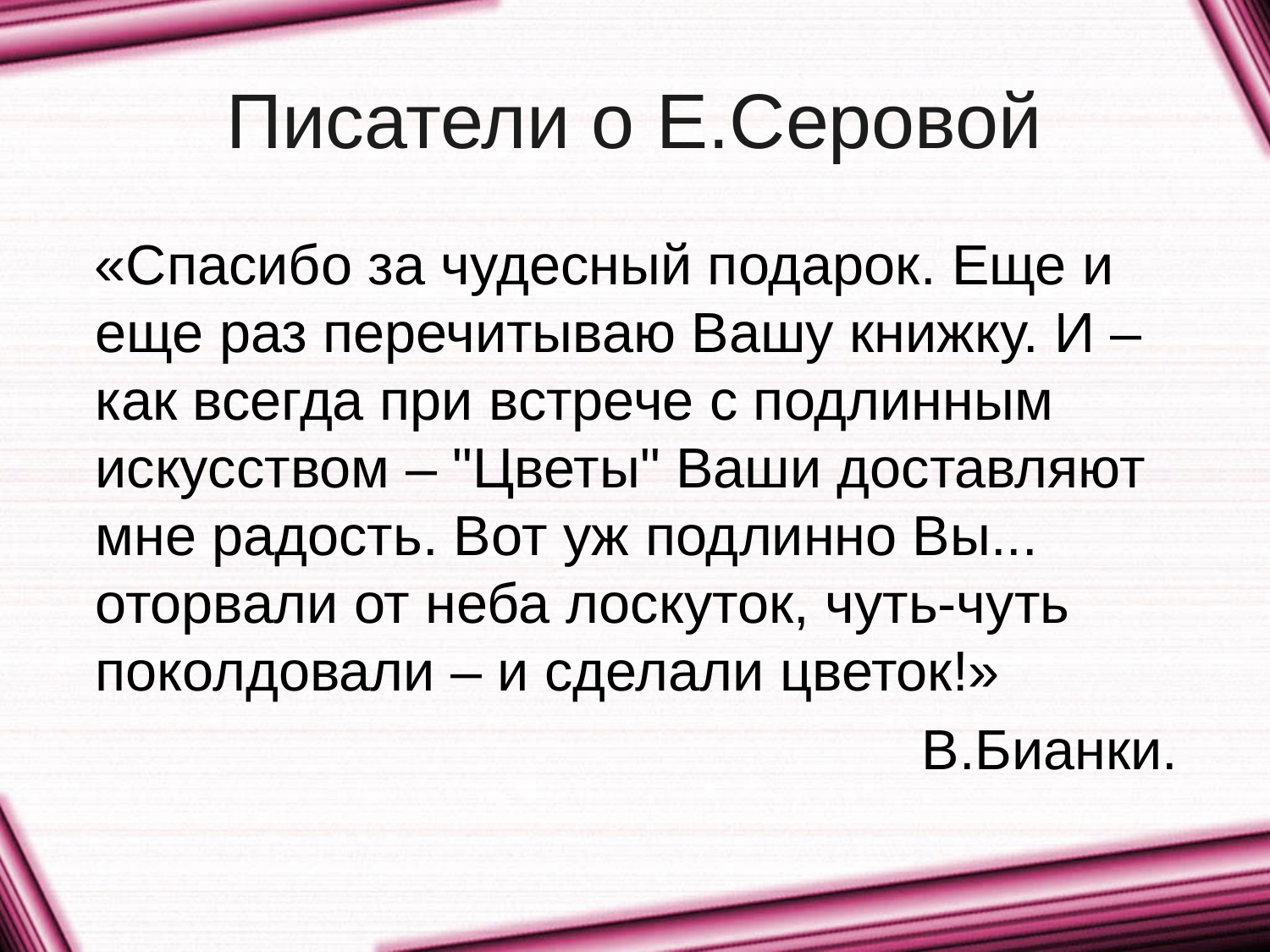

# Писатели о Е.Серовой
   «Спасибо за чудесный подарок. Еще и еще раз перечитываю Вашу книжку. И – как всегда при встрече с подлинным искусством – "Цветы" Ваши доставляют мне радость. Вот уж подлинно Вы... оторвали от неба лоскуток, чуть-чуть поколдовали – и сделали цветок!»
В.Бианки.